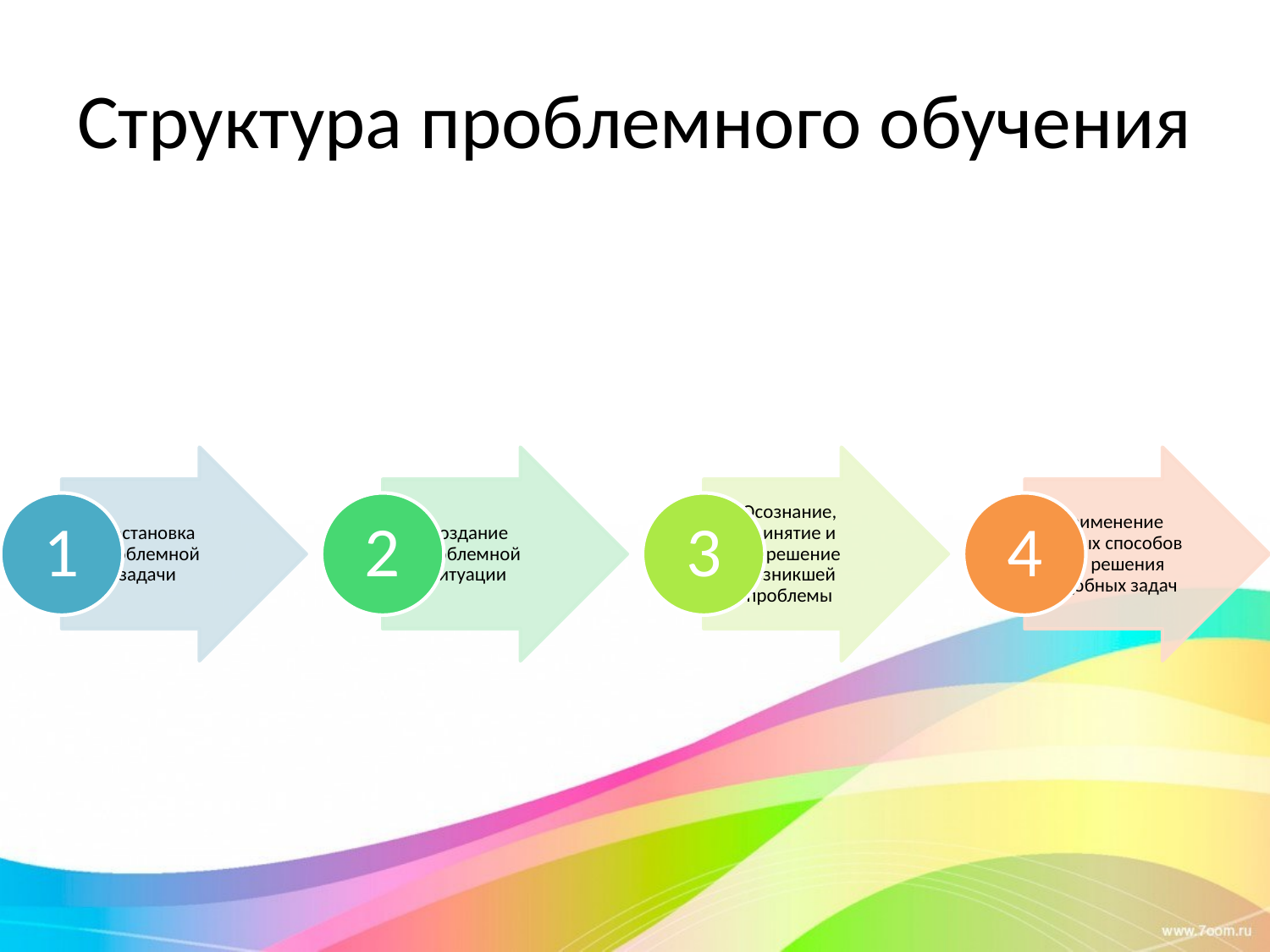

# Структура проблемного обучения
Постановка проблемной задачи
1
Создание проблемной ситуации
2
Осознание, принятие и разрешение возникшей проблемы
3
Применение данных способов для решения подобных задач
4